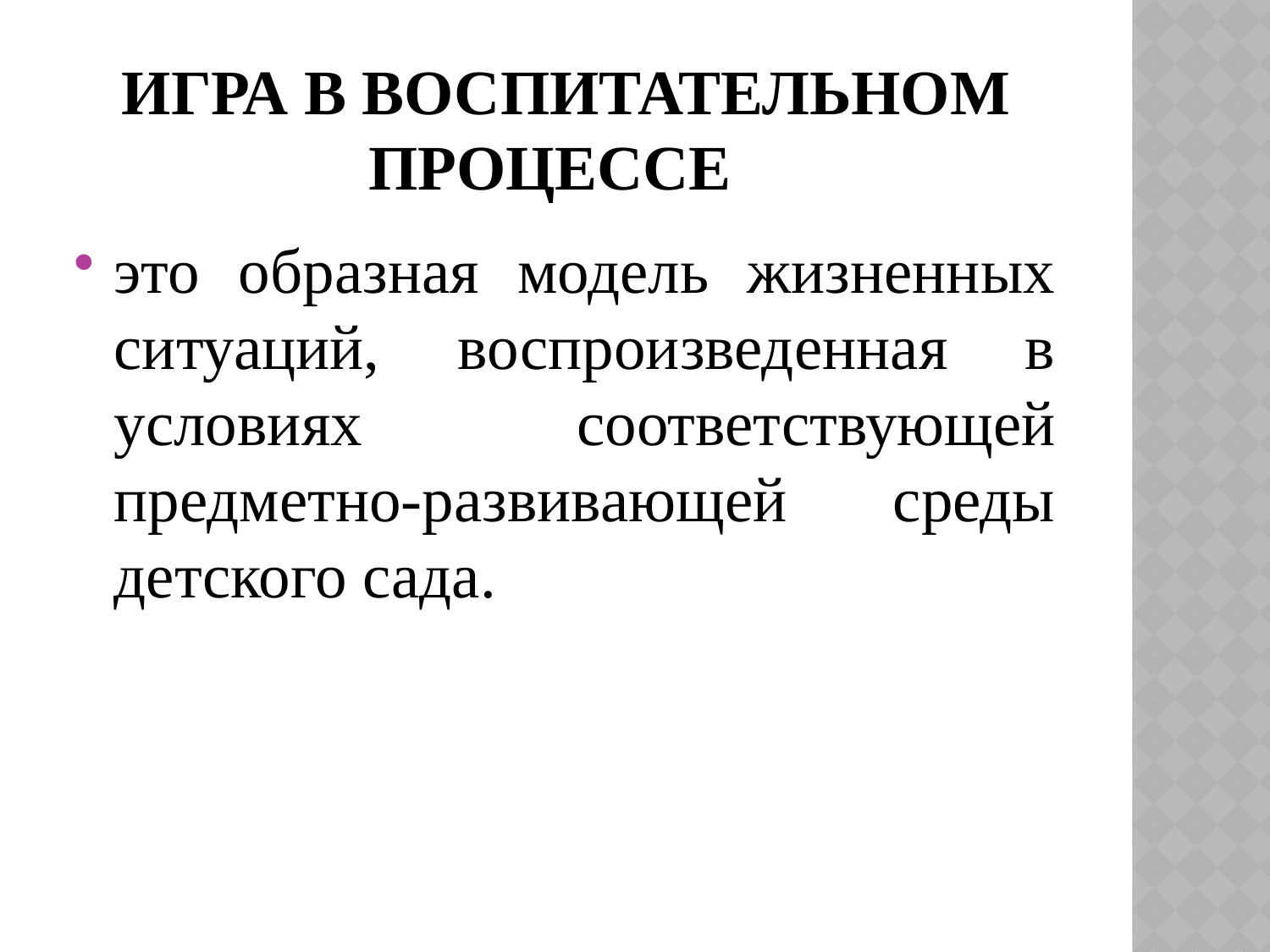

# Игра в воспитательном процессе
это образная модель жизненных ситуаций, воспроизведенная в условиях соответствующей предметно-развивающей среды детского сада.